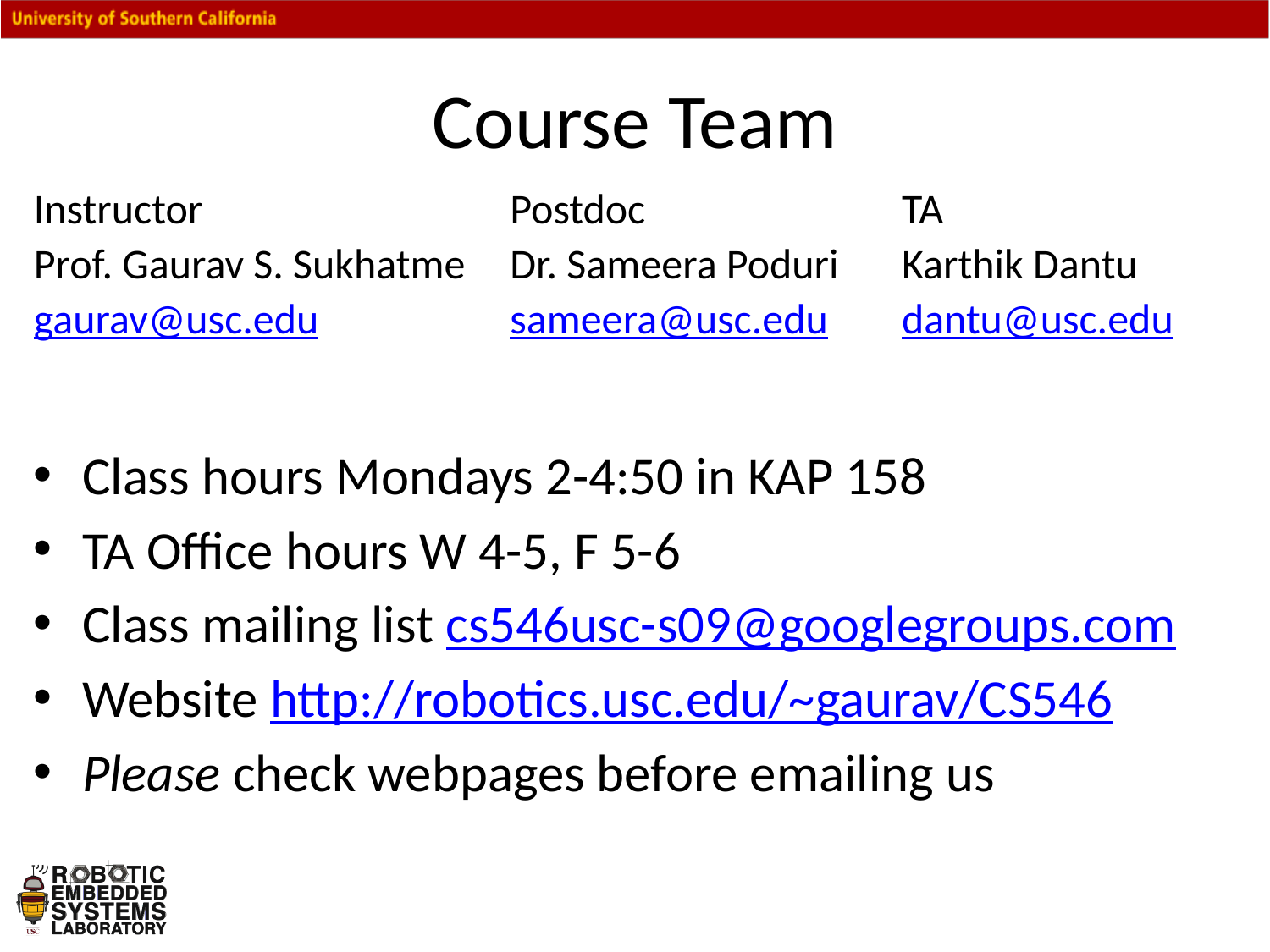

# Course Team
| Instructor | Postdoc | TA |
| --- | --- | --- |
| Prof. Gaurav S. Sukhatme | Dr. Sameera Poduri | Karthik Dantu |
| gaurav@usc.edu | sameera@usc.edu | dantu@usc.edu |
|  |  |  |
Class hours Mondays 2-4:50 in KAP 158
TA Office hours W 4-5, F 5-6
Class mailing list cs546usc-s09@googlegroups.com
Website http://robotics.usc.edu/~gaurav/CS546
Please check webpages before emailing us